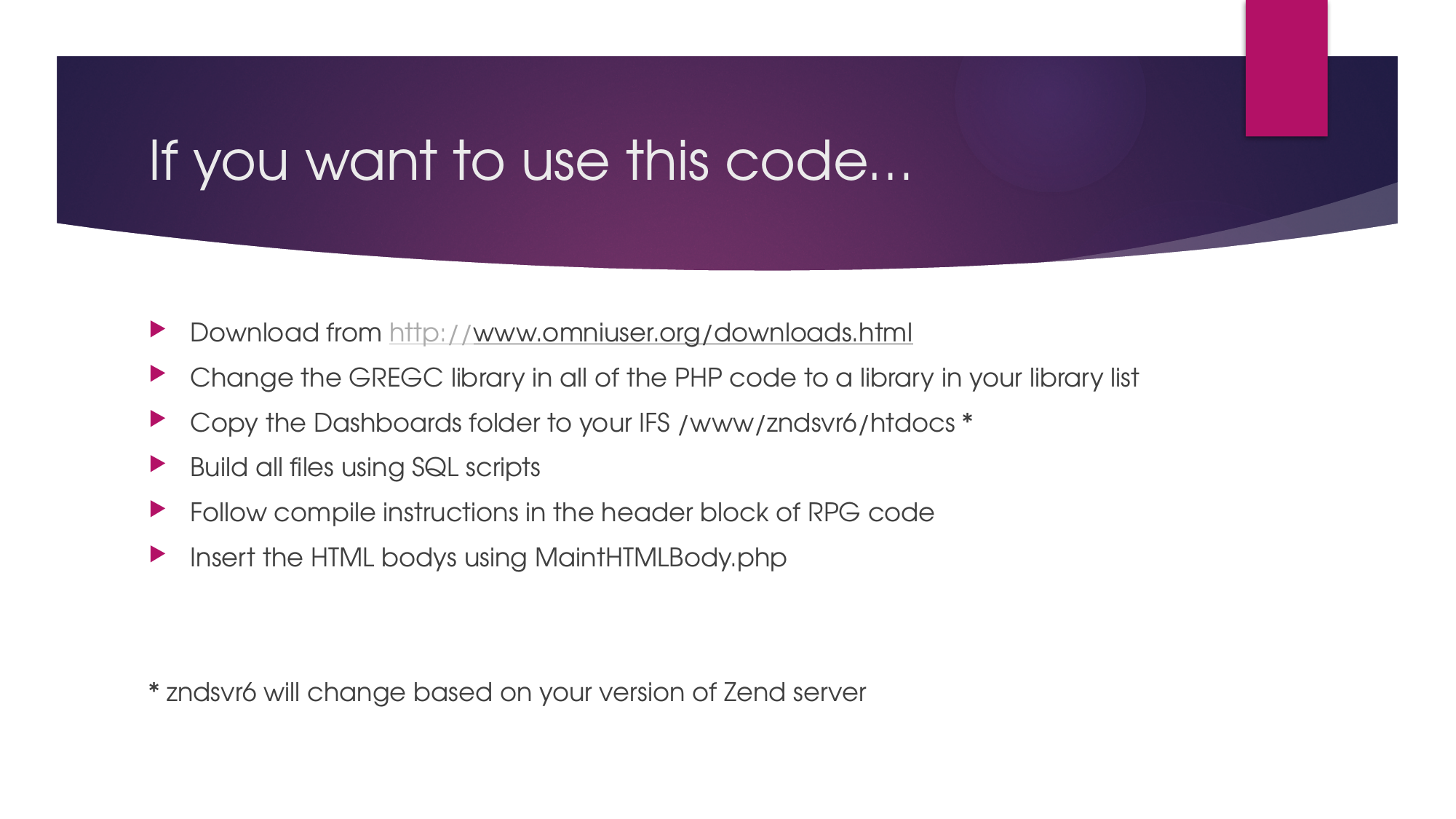

# If you want to use this code…
Download from http://www.omniuser.org/downloads.html
Change the GREGC library in all of the PHP code to a library in your library list
Copy the Dashboards folder to your IFS /www/zndsvr6/htdocs *
Build all files using SQL scripts
Follow compile instructions in the header block of RPG code
Insert the HTML bodys using MaintHTMLBody.php

* zndsvr6 will change based on your version of Zend server